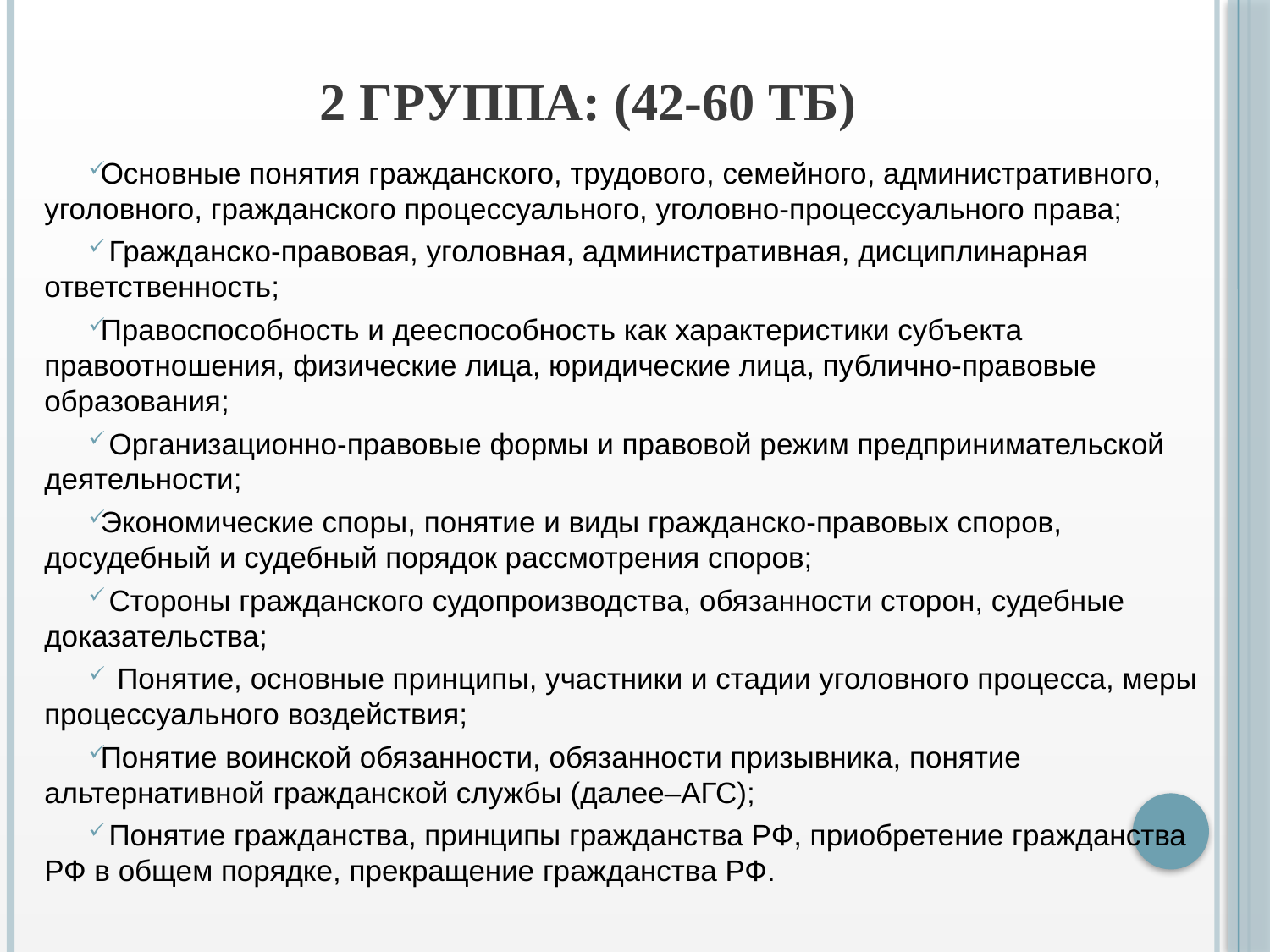

# 2 группа: (42-60 тб)
Основные понятия гражданского, трудового, семейного, административного, уголовного, гражданского процессуального, уголовно-процессуального права;
 Гражданско-правовая, уголовная, административная, дисциплинарная ответственность;
Правоспособность и дееспособность как характеристики субъекта правоотношения, физические лица, юридические лица, публично-правовые образования;
 Организационно-правовые формы и правовой режим предпринимательской деятельности;
Экономические споры, понятие и виды гражданско-правовых споров, досудебный и судебный порядок рассмотрения споров;
 Стороны гражданского судопроизводства, обязанности сторон, судебные доказательства;
  Понятие, основные принципы, участники и стадии уголовного процесса, меры процессуального воздействия;
Понятие воинской обязанности, обязанности призывника, понятие альтернативной гражданской службы (далее–АГС);
 Понятие гражданства, принципы гражданства РФ, приобретение гражданства РФ в общем порядке, прекращение гражданства РФ.